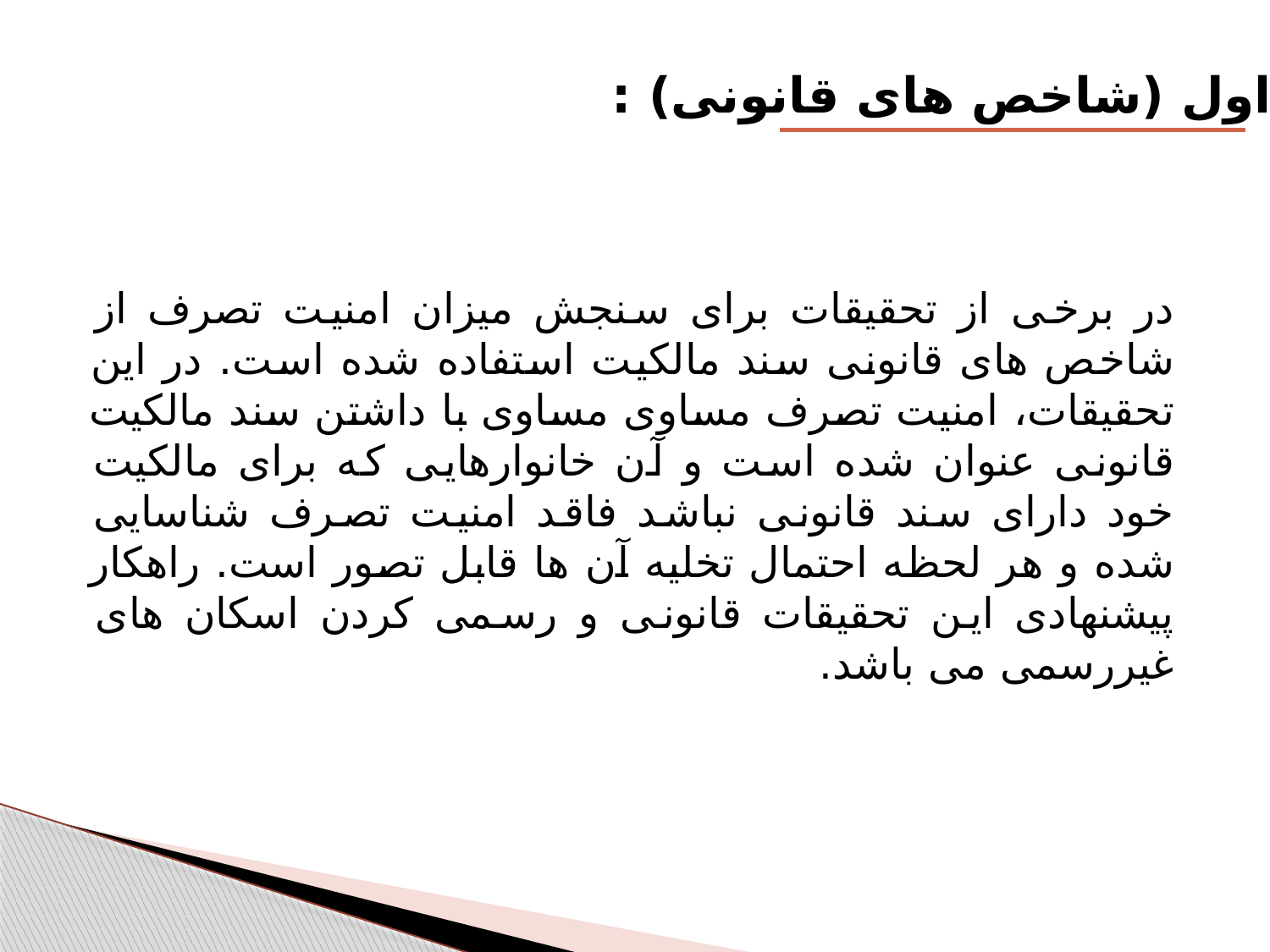

دسته اول (شاخص های قانونی) :
	در برخی از تحقیقات برای سنجش میزان امنیت تصرف از شاخص های قانونی سند مالکیت استفاده شده است. در این تحقیقات، امنیت تصرف مساوی مساوی با داشتن سند مالکیت قانونی عنوان شده است و آن خانوارهایی که برای مالکیت خود دارای سند قانونی نباشد فاقد امنیت تصرف شناسایی شده و هر لحظه احتمال تخلیه آن ها قابل تصور است. راهکار پیشنهادی این تحقیقات قانونی و رسمی کردن اسکان های غیررسمی می باشد.